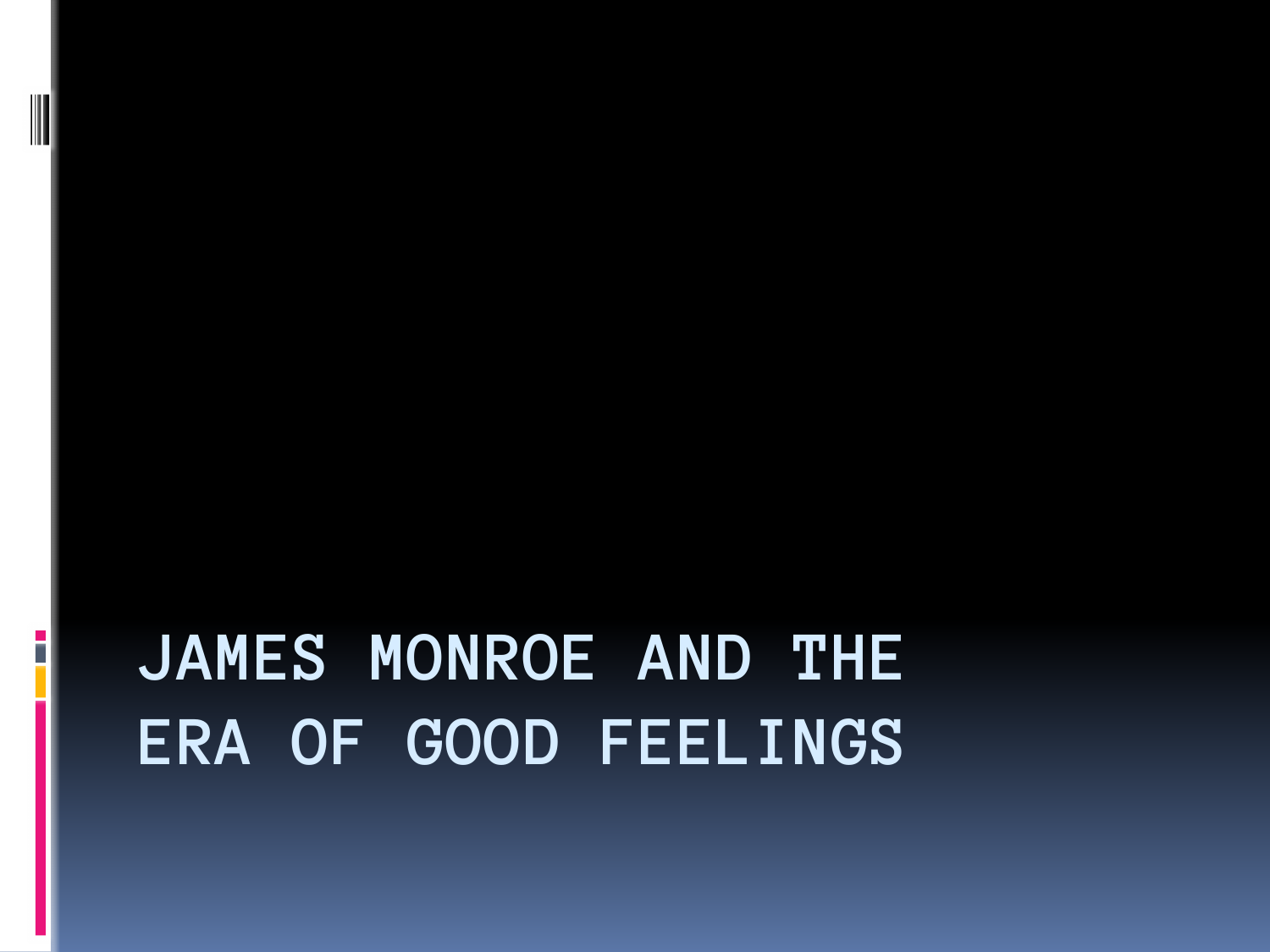

# James Monroe and the Era of Good Feelings